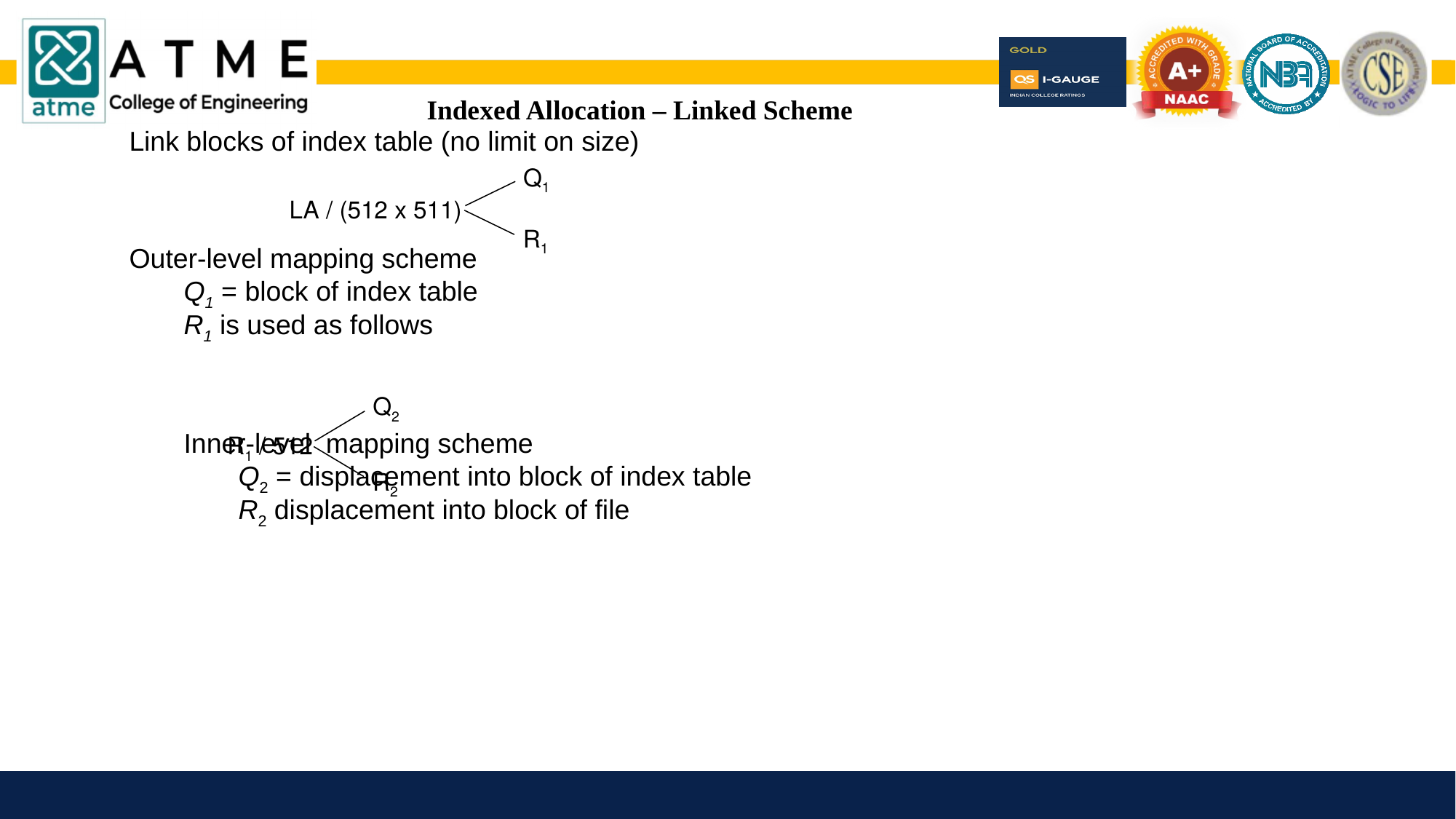

# Indexed Allocation – Linked Scheme
Link blocks of index table (no limit on size)

Outer-level mapping scheme
Q1 = block of index table
R1 is used as follows

Inner-level  mapping scheme
Q2 = displacement into block of index table
R2 displacement into block of file

Q1

LA / (512 x 511)

R1
Q2

R1 / 512

R2